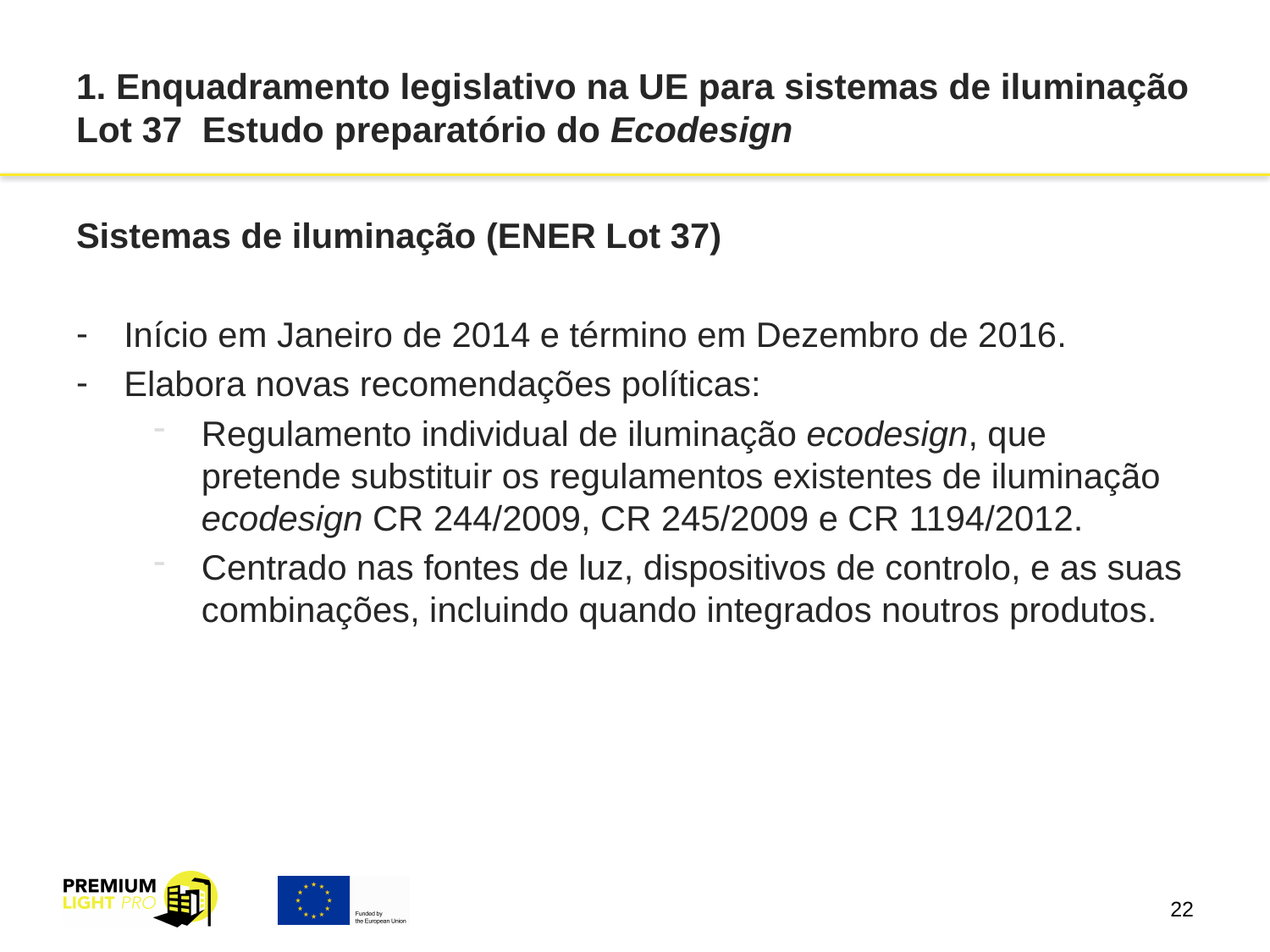

# 1. Enquadramento legislativo na UE para sistemas de iluminação Lot 37  Estudo preparatório do Ecodesign
Sistemas de iluminação (ENER Lot 37)

Início em Janeiro de 2014 e término em Dezembro de 2016.
Elabora novas recomendações políticas:
Regulamento individual de iluminação ecodesign, que pretende substituir os regulamentos existentes de iluminação ecodesign CR 244/2009, CR 245/2009 e CR 1194/2012.
Centrado nas fontes de luz, dispositivos de controlo, e as suas combinações, incluindo quando integrados noutros produtos.